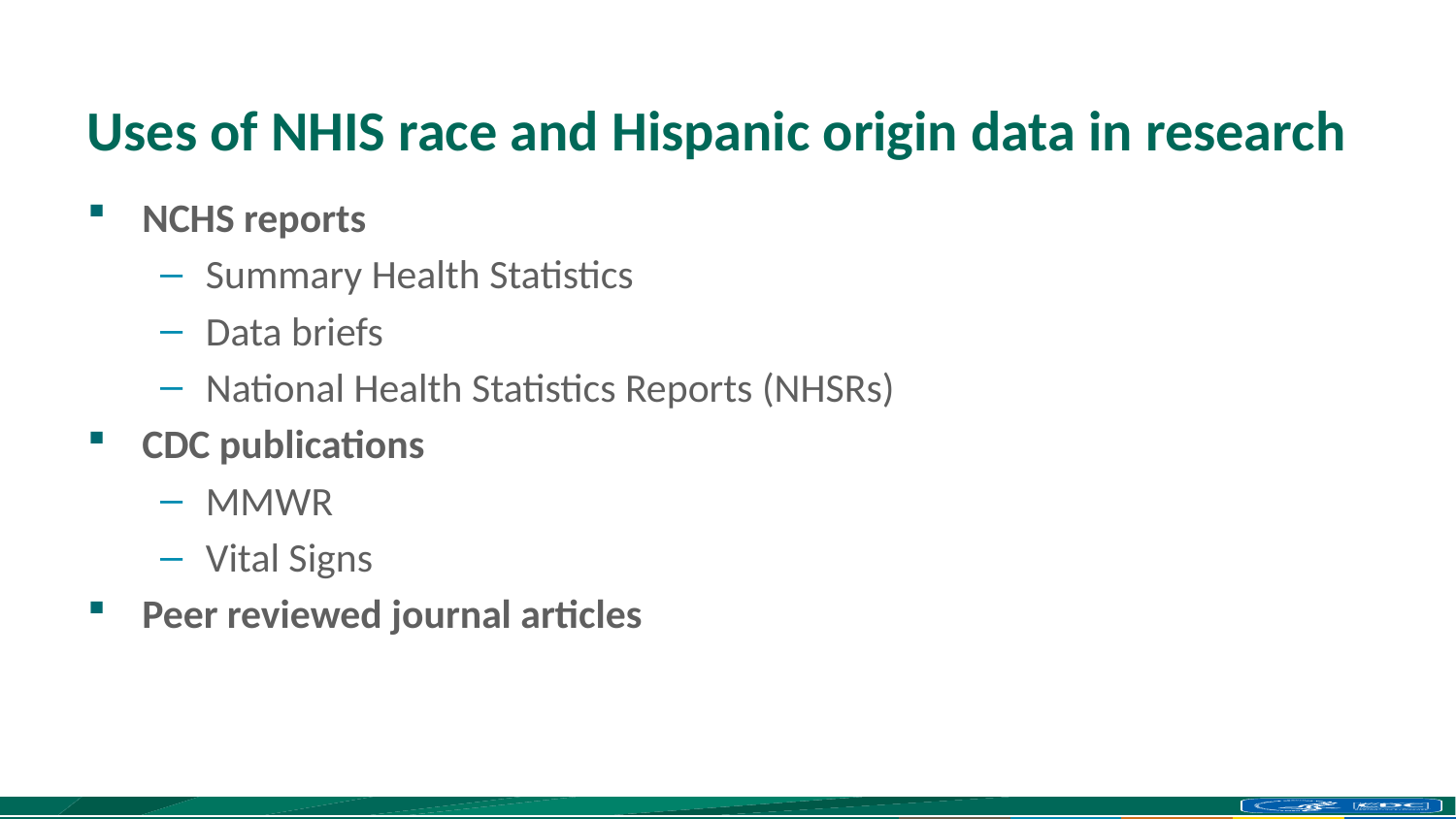

# Uses of NHIS race and Hispanic origin data in research
NCHS reports
Summary Health Statistics
Data briefs
National Health Statistics Reports (NHSRs)
CDC publications
MMWR
Vital Signs
Peer reviewed journal articles